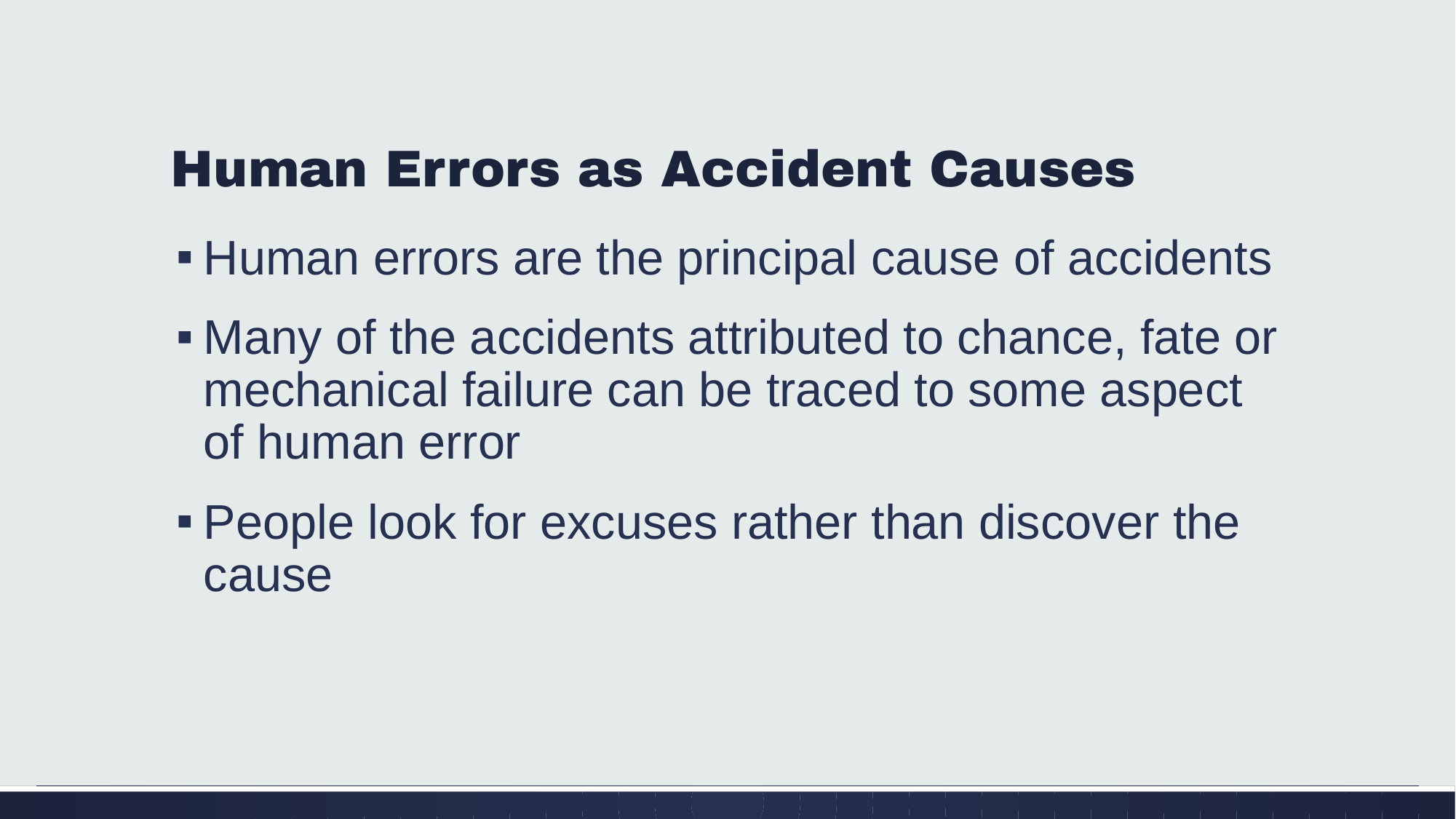

# Human Errors as Accident Causes
Human errors are the principal cause of accidents
Many of the accidents attributed to chance, fate or mechanical failure can be traced to some aspect of human error
People look for excuses rather than discover the cause